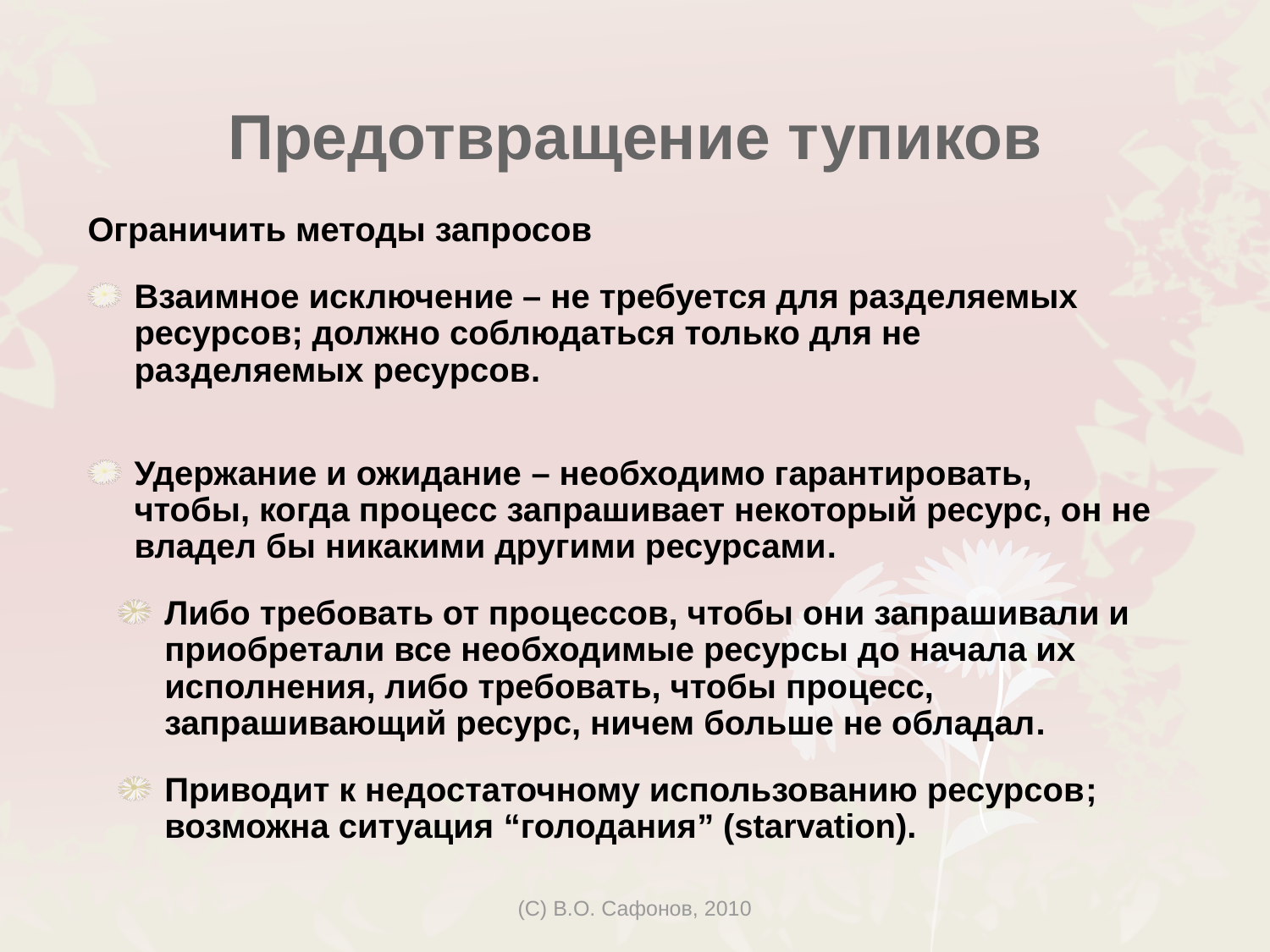

Предотвращение тупиков
Ограничить методы запросов
Взаимное исключение – не требуется для разделяемых ресурсов; должно соблюдаться только для не разделяемых ресурсов.
Удержание и ожидание – необходимо гарантировать, чтобы, когда процесс запрашивает некоторый ресурс, он не владел бы никакими другими ресурсами.
Либо требовать от процессов, чтобы они запрашивали и приобретали все необходимые ресурсы до начала их исполнения, либо требовать, чтобы процесс, запрашивающий ресурс, ничем больше не обладал.
Приводит к недостаточному использованию ресурсов; возможна ситуация “голодания” (starvation).

(C) В.О. Сафонов, 2010